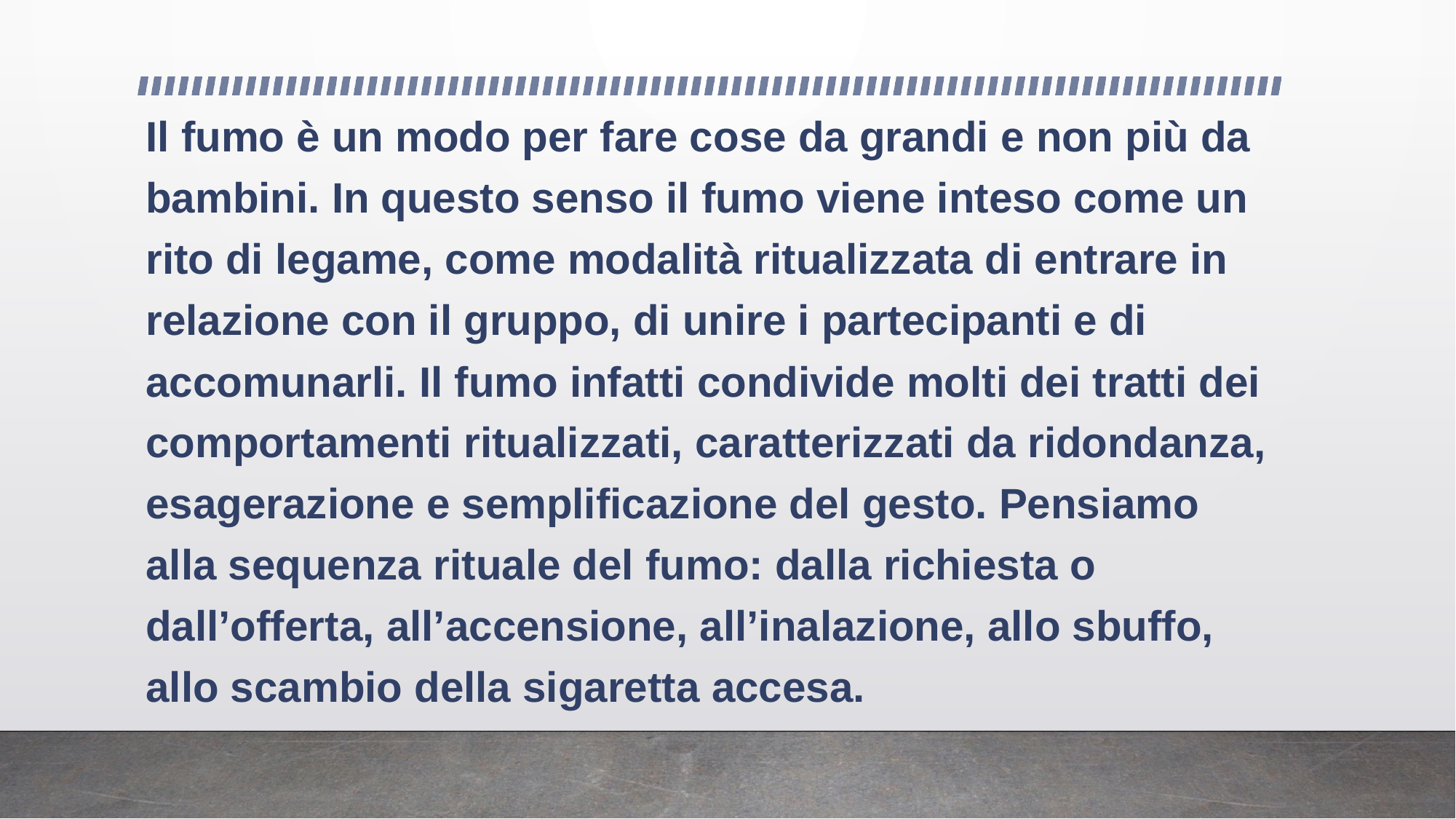

Il fumo è un modo per fare cose da grandi e non più da bambini. In questo senso il fumo viene inteso come un rito di legame, come modalità ritualizzata di entrare in relazione con il gruppo, di unire i partecipanti e di accomunarli. Il fumo infatti condivide molti dei tratti dei comportamenti ritualizzati, caratterizzati da ridondanza, esagerazione e semplificazione del gesto. Pensiamo alla sequenza rituale del fumo: dalla richiesta o dall’offerta, all’accensione, all’inalazione, allo sbuffo, allo scambio della sigaretta accesa.
#